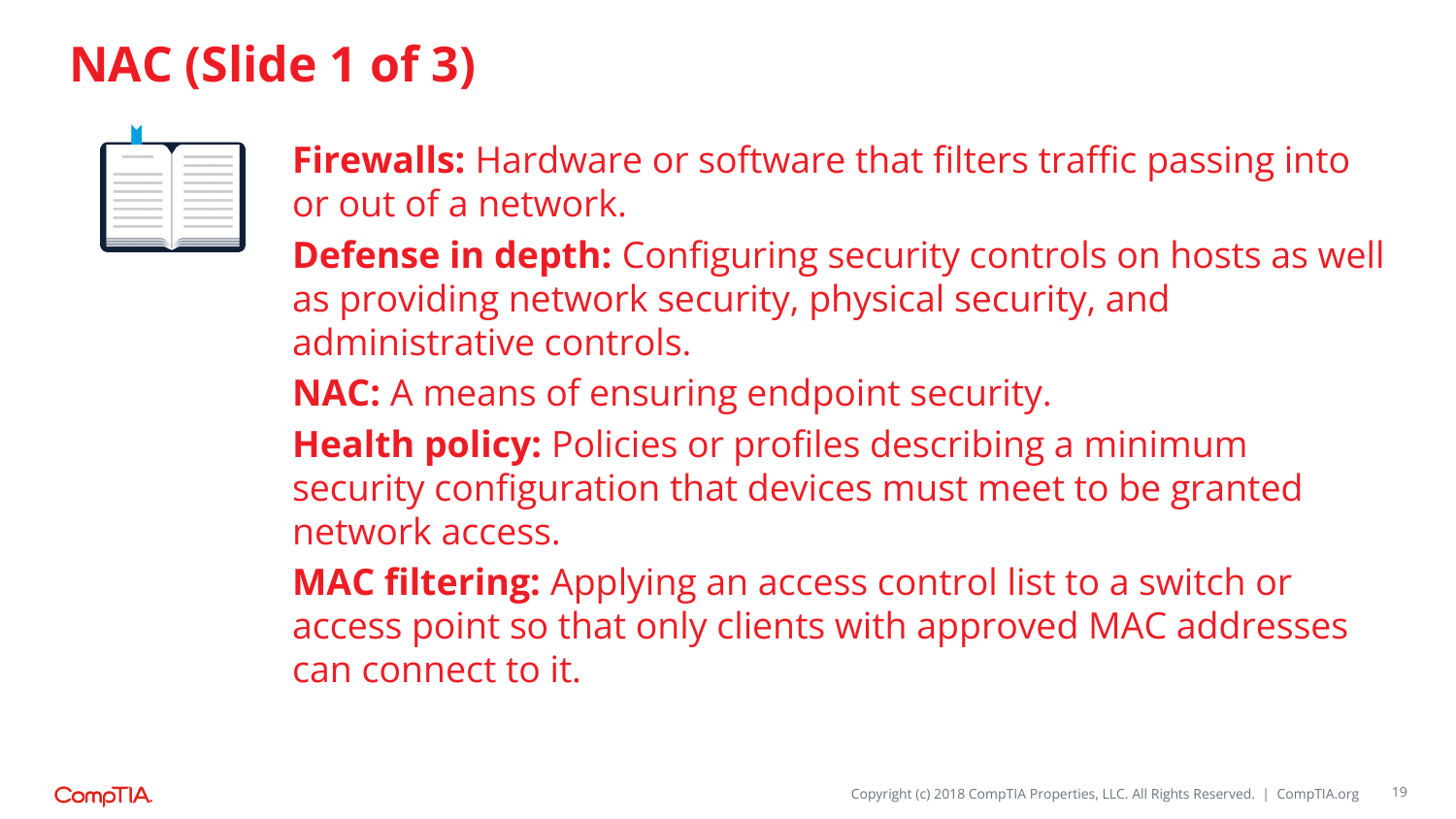

# NAC (Slide 1 of 3)
Firewalls: Hardware or software that filters traffic passing into or out of a network.
Defense in depth: Configuring security controls on hosts as well as providing network security, physical security, and administrative controls.
NAC: A means of ensuring endpoint security.
Health policy: Policies or profiles describing a minimum security configuration that devices must meet to be granted network access.
MAC filtering: Applying an access control list to a switch or access point so that only clients with approved MAC addresses can connect to it.
19